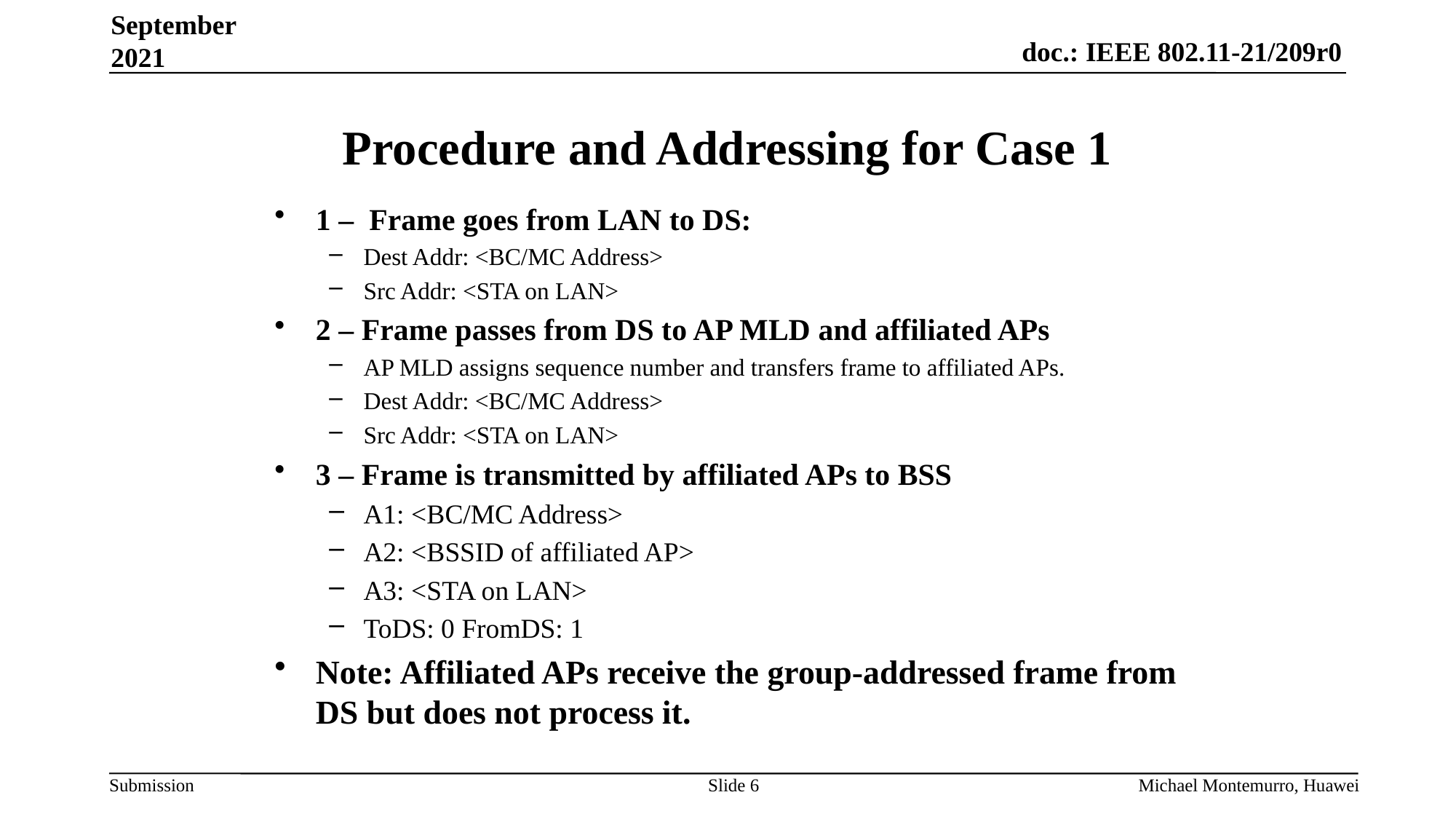

September 2021
# Procedure and Addressing for Case 1
1 –  Frame goes from LAN to DS:
Dest Addr: <BC/MC Address>
Src Addr: <STA on LAN>
2 – Frame passes from DS to AP MLD and affiliated APs
AP MLD assigns sequence number and transfers frame to affiliated APs.
Dest Addr: <BC/MC Address>
Src Addr: <STA on LAN>
3 – Frame is transmitted by affiliated APs to BSS
A1: <BC/MC Address>
A2: <BSSID of affiliated AP>
A3: <STA on LAN>
ToDS: 0 FromDS: 1
Note: Affiliated APs receive the group-addressed frame from DS but does not process it.

Slide 6
Michael Montemurro, Huawei